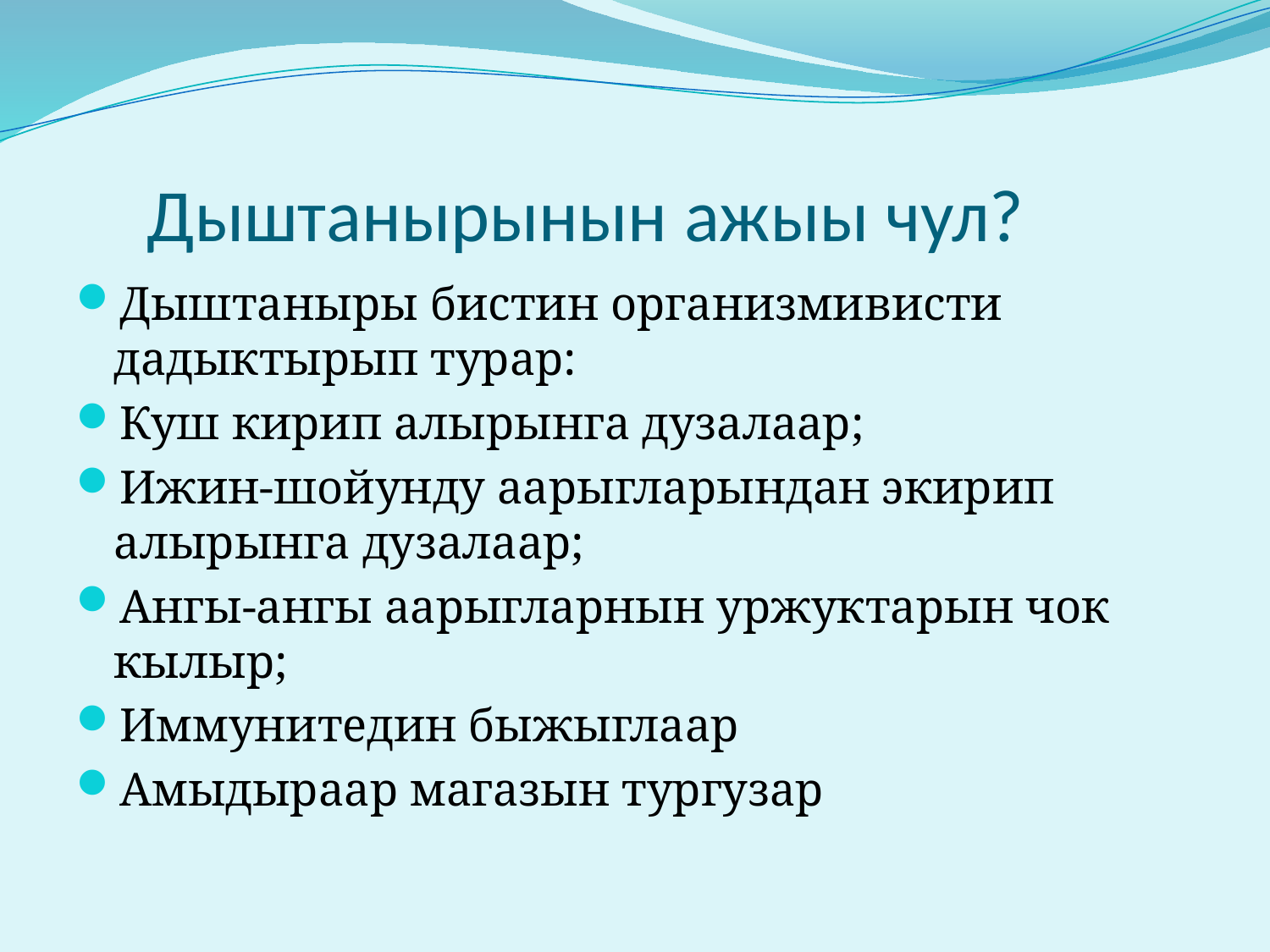

# Дыштанырынын ажыы чул?
Дыштаныры бистин организмивисти дадыктырып турар:
Куш кирип алырынга дузалаар;
Ижин-шойунду аарыгларындан экирип алырынга дузалаар;
Ангы-ангы аарыгларнын уржуктарын чок кылыр;
Иммунитедин быжыглаар
Амыдыраар магазын тургузар